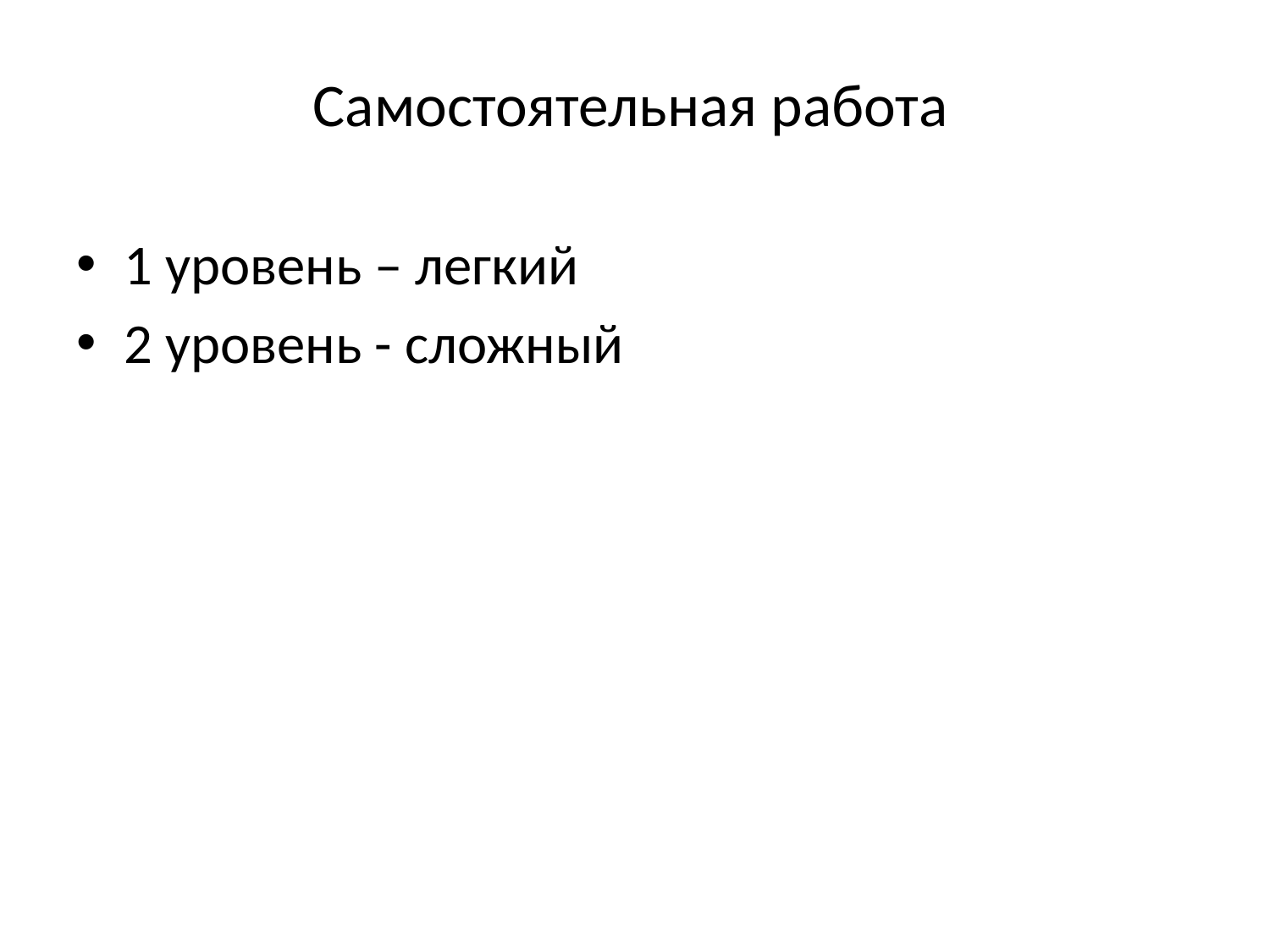

# Самостоятельная работа
1 уровень – легкий
2 уровень - сложный